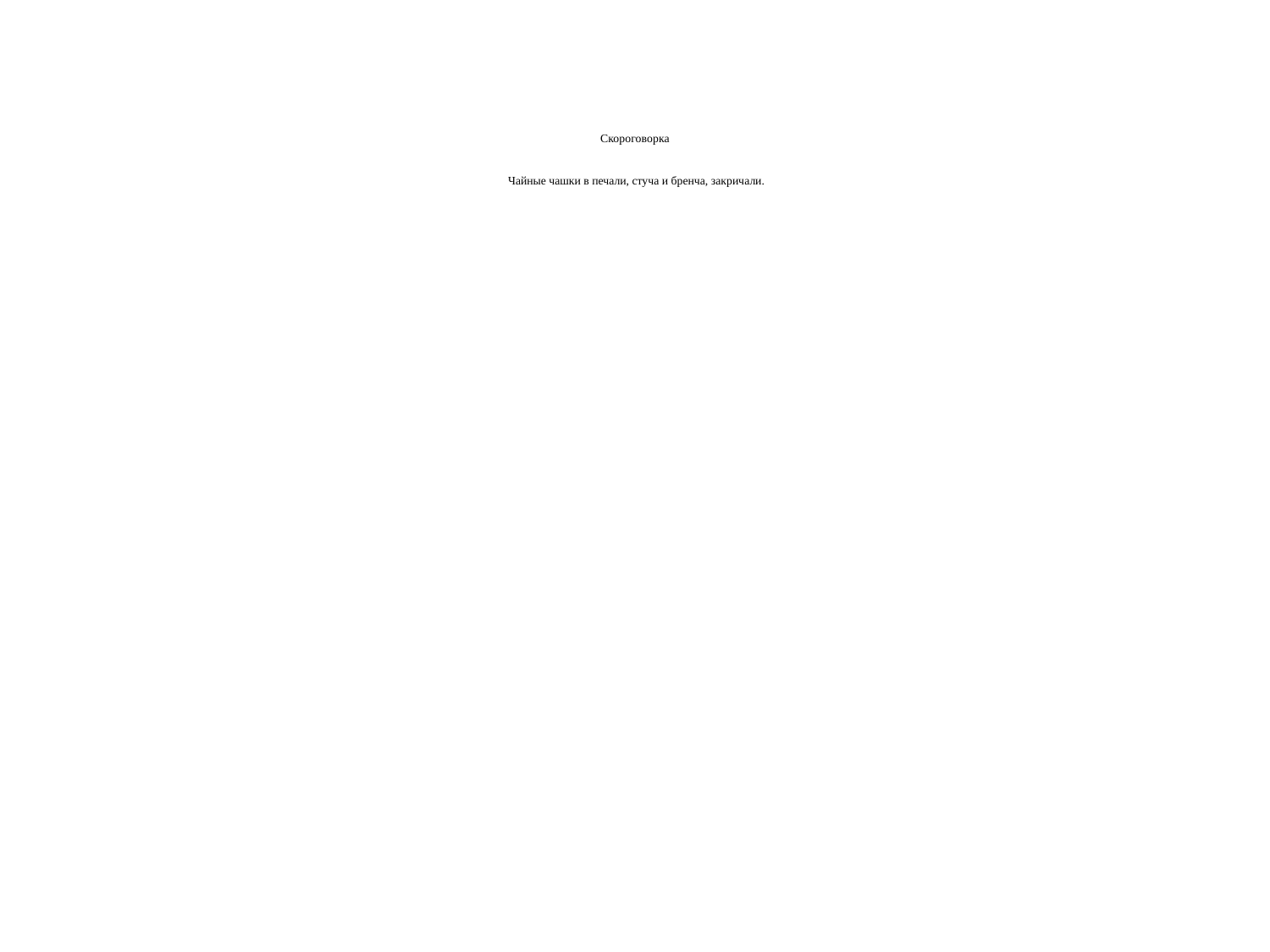

# Скороговорка Чайные чашки в печали, стуча и бренча, закричали.